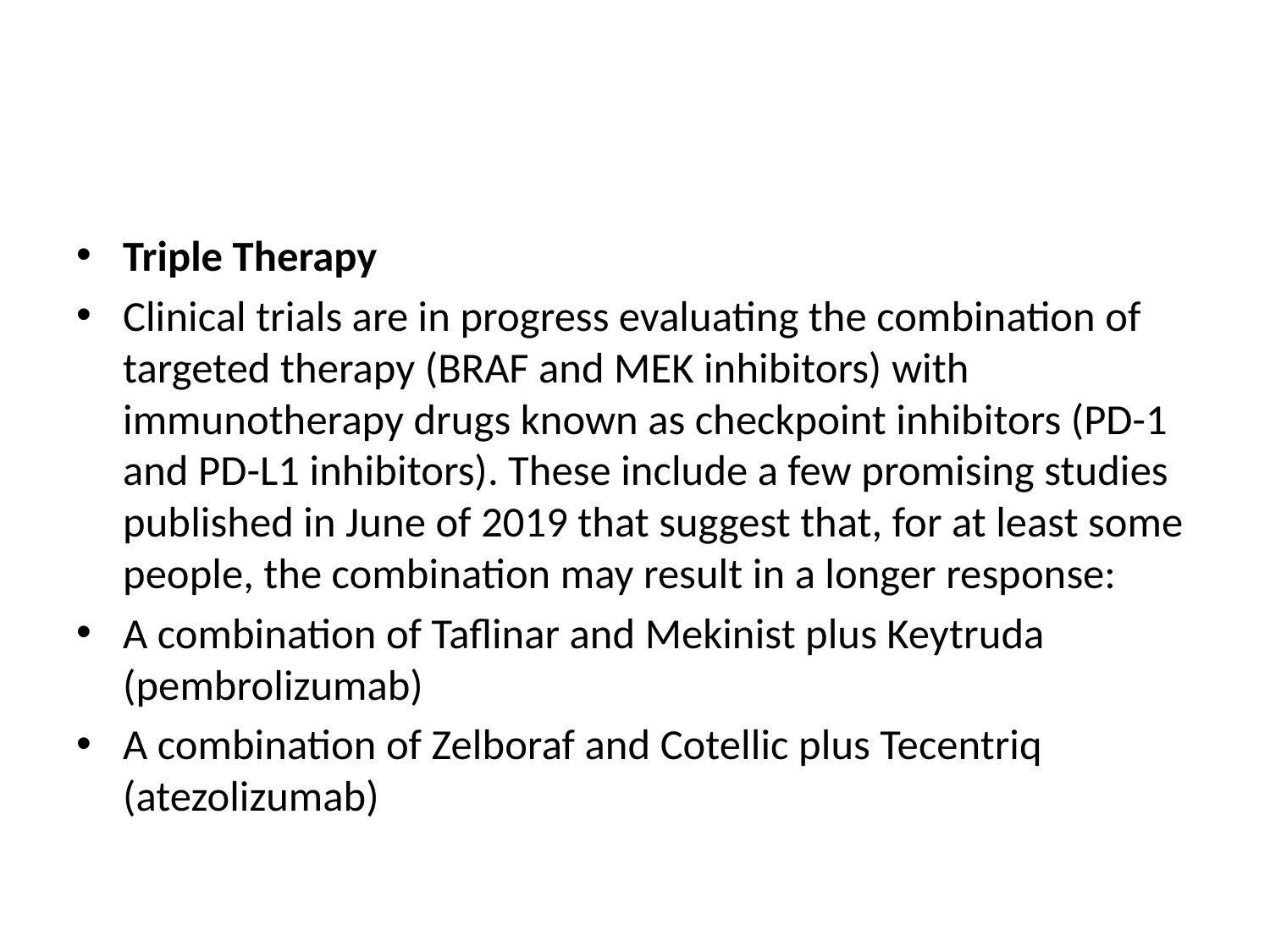

#
Triple Therapy
Clinical trials are in progress evaluating the combination of targeted therapy (BRAF and MEK inhibitors) with immunotherapy drugs known as checkpoint inhibitors (PD-1 and PD-L1 inhibitors). These include a few promising studies published in June of 2019 that suggest that, for at least some people, the combination may result in a longer response:
A combination of Taflinar and Mekinist plus Keytruda (pembrolizumab)
A combination of Zelboraf and Cotellic plus Tecentriq (atezolizumab)